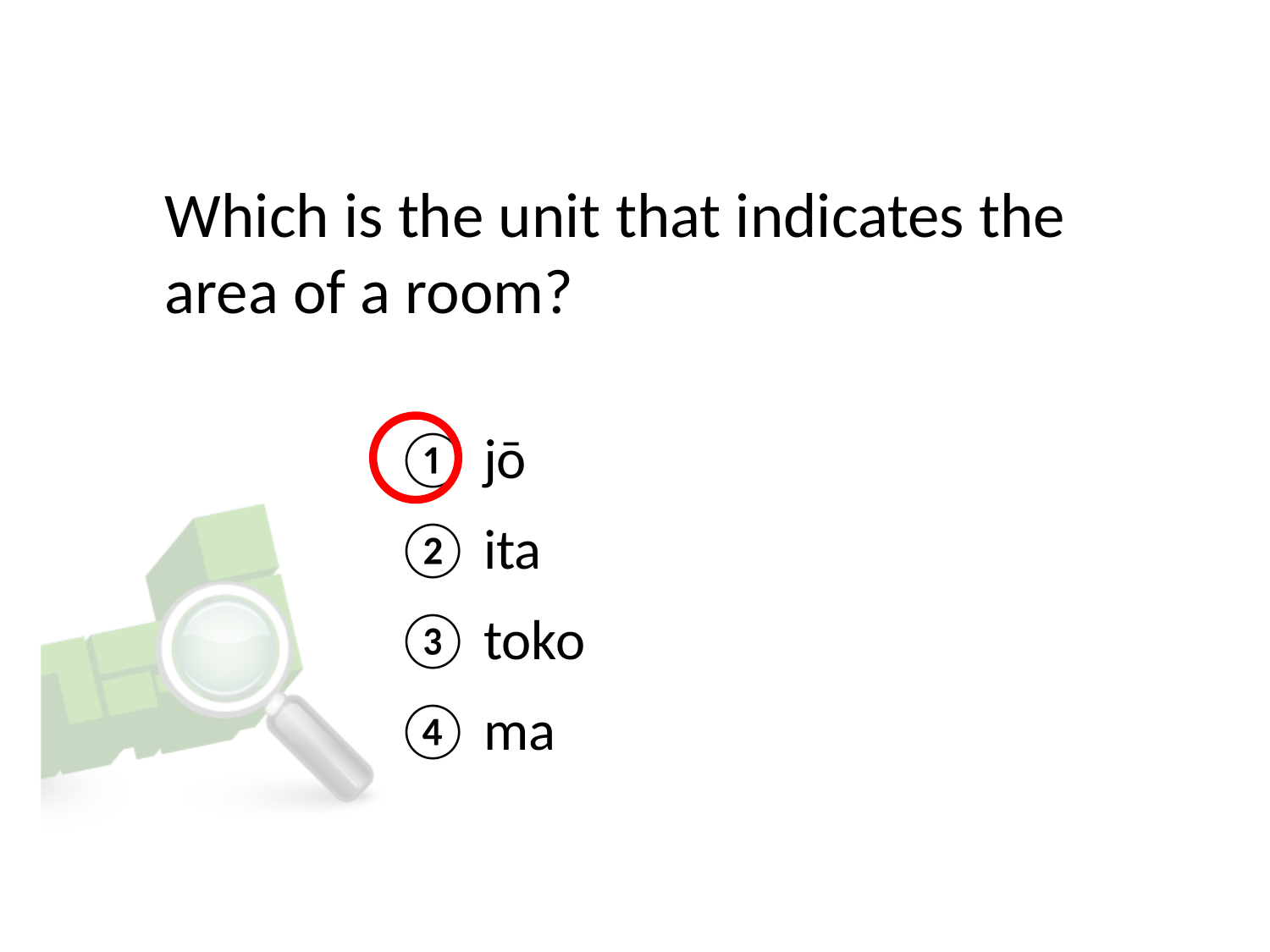

# Which is the unit that indicates the area of a room?

① jō
② ita
③ toko
④ ma